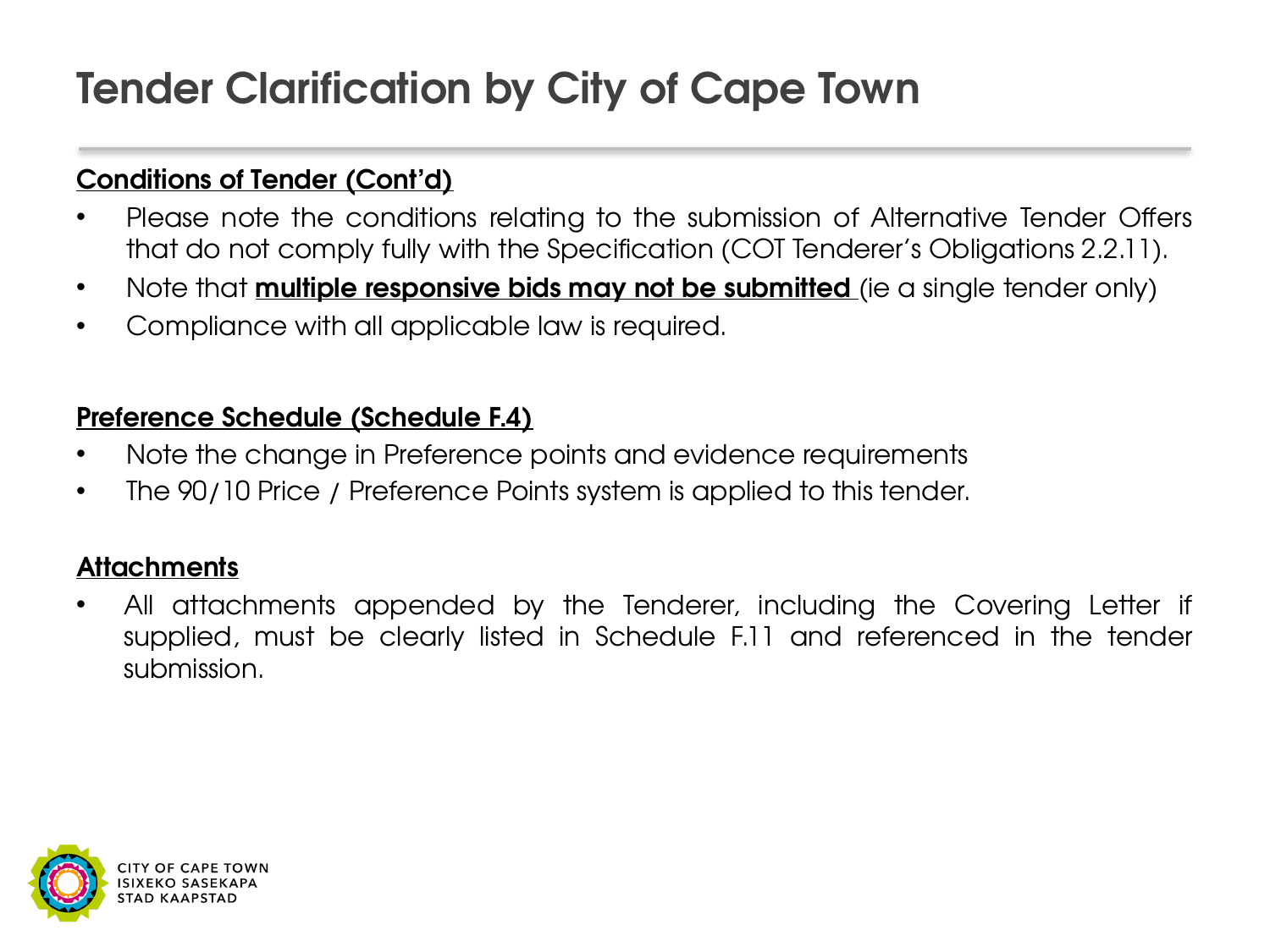

# Tender Clarification by City of Cape Town
Conditions of Tender (Cont’d)
Please note the conditions relating to the submission of Alternative Tender Offers that do not comply fully with the Specification (COT Tenderer’s Obligations 2.2.11).
Note that multiple responsive bids may not be submitted (ie a single tender only)
Compliance with all applicable law is required.

Preference Schedule (Schedule F.4)
Note the change in Preference points and evidence requirements
The 90/10 Price / Preference Points system is applied to this tender.

Attachments
All attachments appended by the Tenderer, including the Covering Letter if supplied, must be clearly listed in Schedule F.11 and referenced in the tender submission.